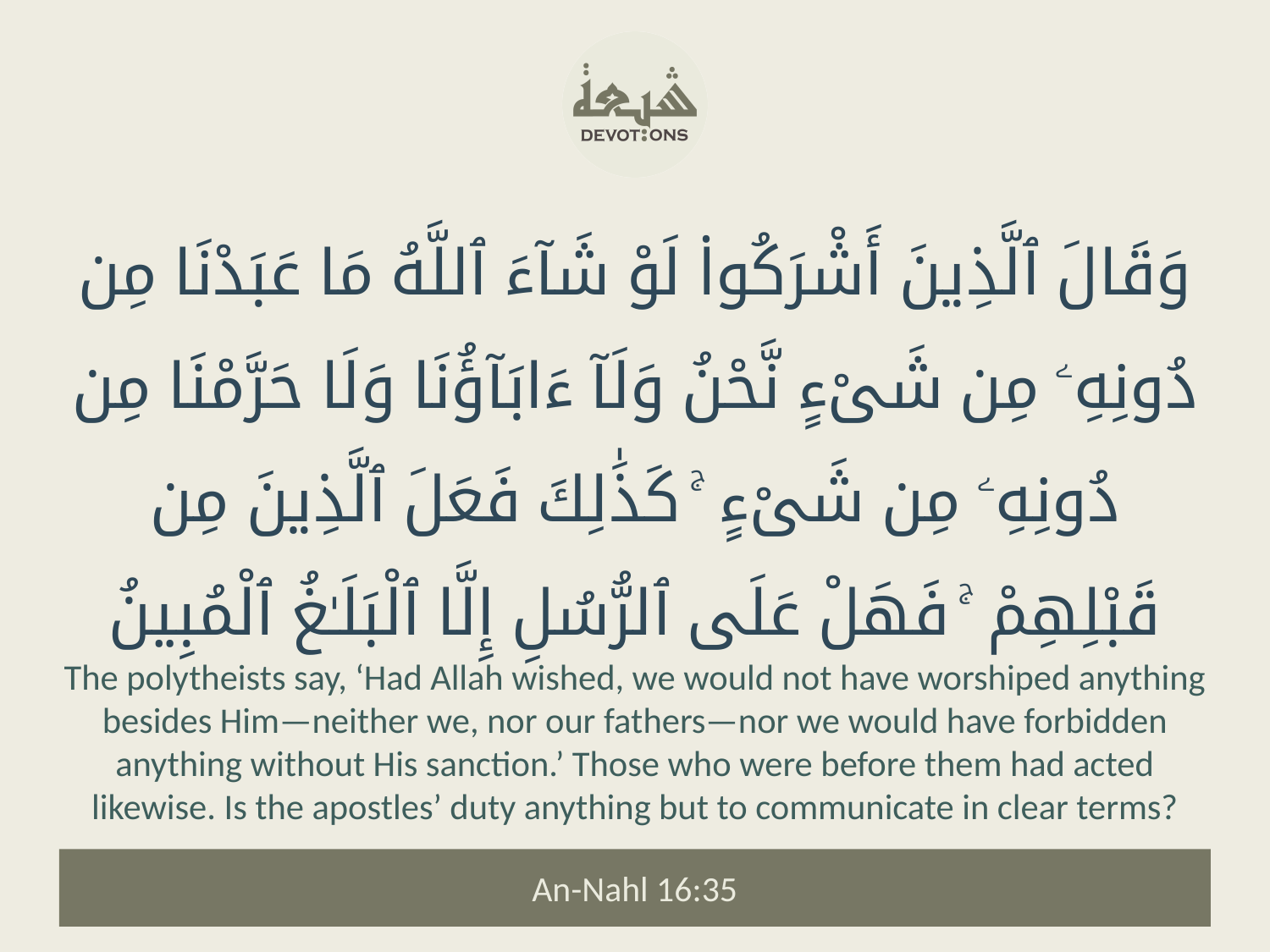

وَقَالَ ٱلَّذِينَ أَشْرَكُوا۟ لَوْ شَآءَ ٱللَّهُ مَا عَبَدْنَا مِن دُونِهِۦ مِن شَىْءٍ نَّحْنُ وَلَآ ءَابَآؤُنَا وَلَا حَرَّمْنَا مِن دُونِهِۦ مِن شَىْءٍ ۚ كَذَٰلِكَ فَعَلَ ٱلَّذِينَ مِن قَبْلِهِمْ ۚ فَهَلْ عَلَى ٱلرُّسُلِ إِلَّا ٱلْبَلَـٰغُ ٱلْمُبِينُ
The polytheists say, ‘Had Allah wished, we would not have worshiped anything besides Him—neither we, nor our fathers—nor we would have forbidden anything without His sanction.’ Those who were before them had acted likewise. Is the apostles’ duty anything but to communicate in clear terms?
An-Nahl 16:35